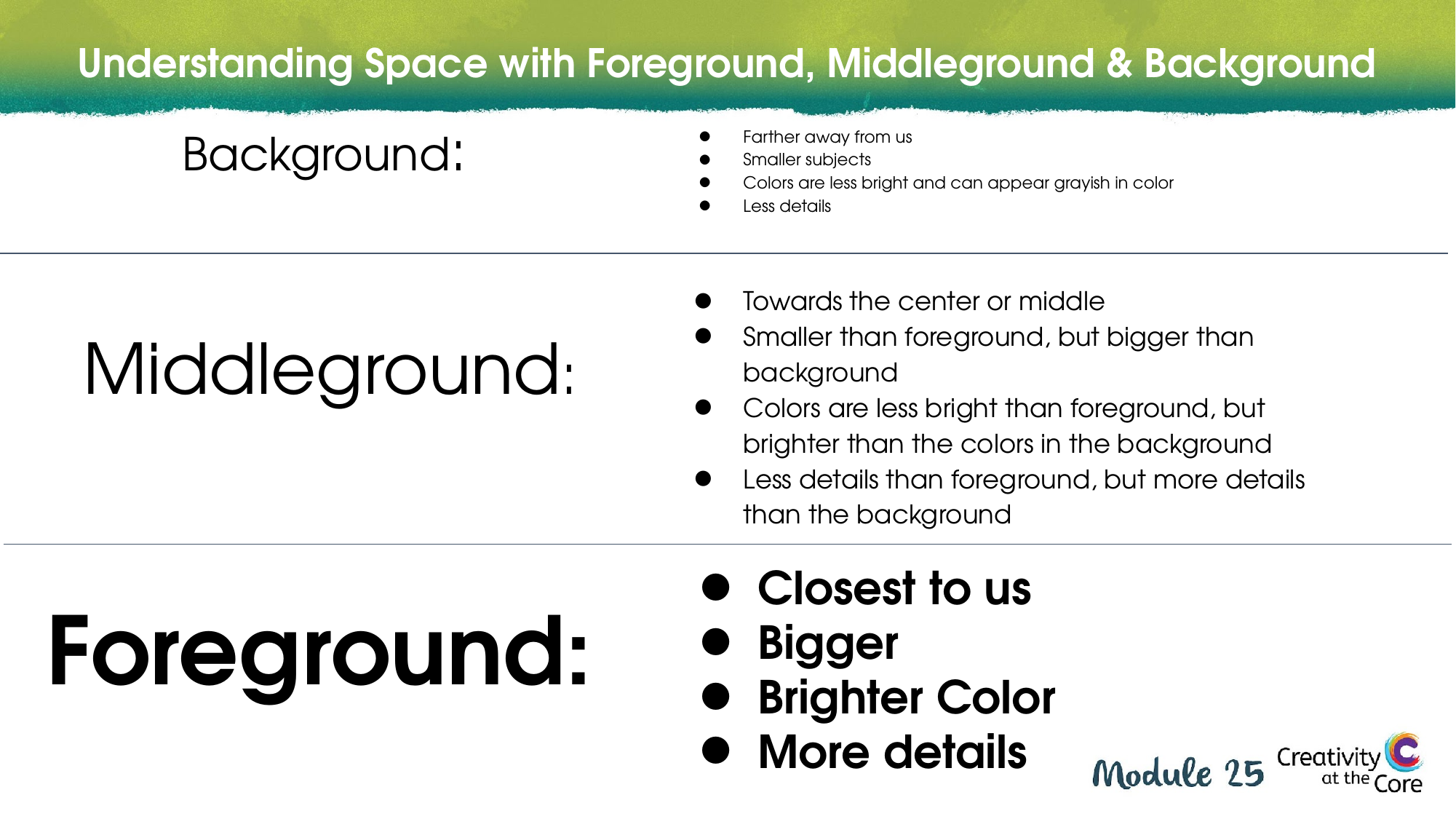

Understanding Space with Foreground, Middleground & Background
Background:

Farther away from us
Smaller subjects
Colors are less bright and can appear grayish in color
Less details
Towards the center or middle
Smaller than foreground, but bigger than background
Colors are less bright than foreground, but brighter than the colors in the background
Less details than foreground, but more details than the background
Middleground:

Closest to us
Bigger
Brighter Color
More details

Foreground: